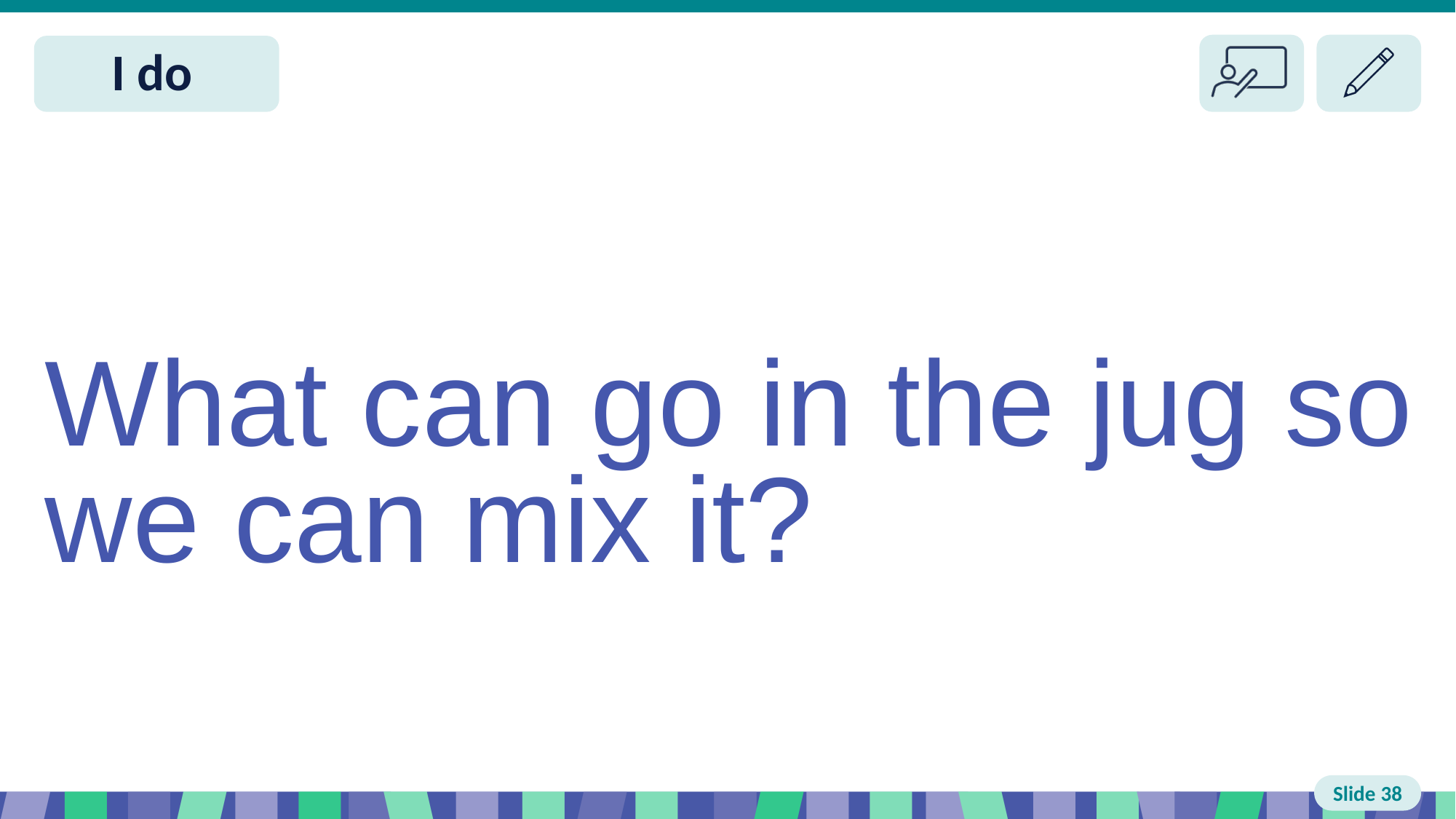

Slide 38 I do
What can go in the jug so we can mix it?